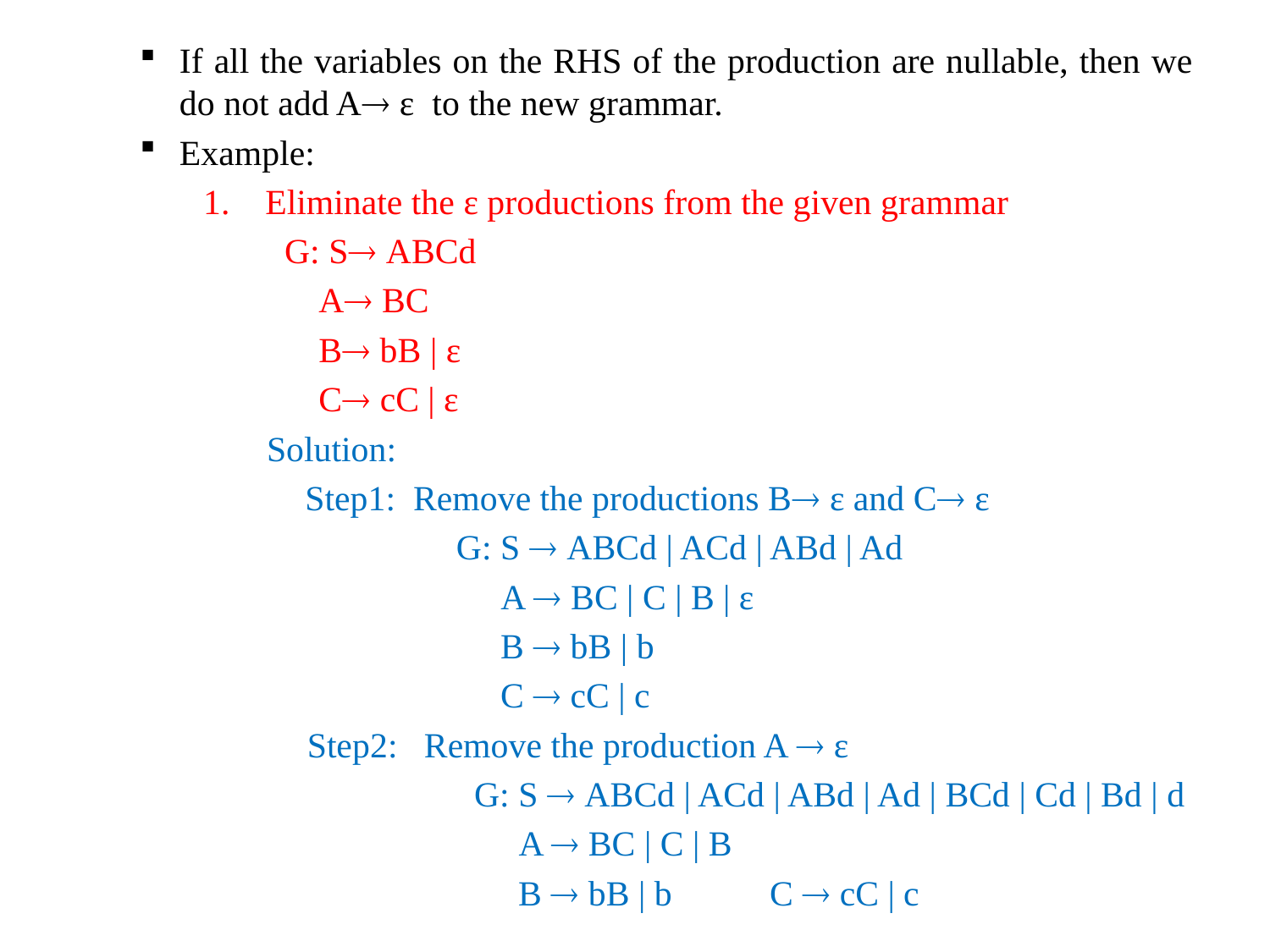

If all the variables on the RHS of the production are nullable, then we do not add A→ ε  to the new grammar.
Example:
1.    Eliminate the ε productions from the given grammar
	  G: S→ ABCd
             A→ BC
             B→ bB | ε
             C→ cC | ε
Solution:
       Step1:  Remove the productions B→ ε and C→ ε
                        G: S → ABCd | ACd | ABd | Ad
                             A → BC | C | B | ε
            B → bB | b
            C → cC | c
 Step2:   Remove the production A → ε
                          G: S → ABCd | ACd | ABd | Ad | BCd | Cd | Bd | d
                               A → BC | C | B
              B → bB | b           C → cC | c